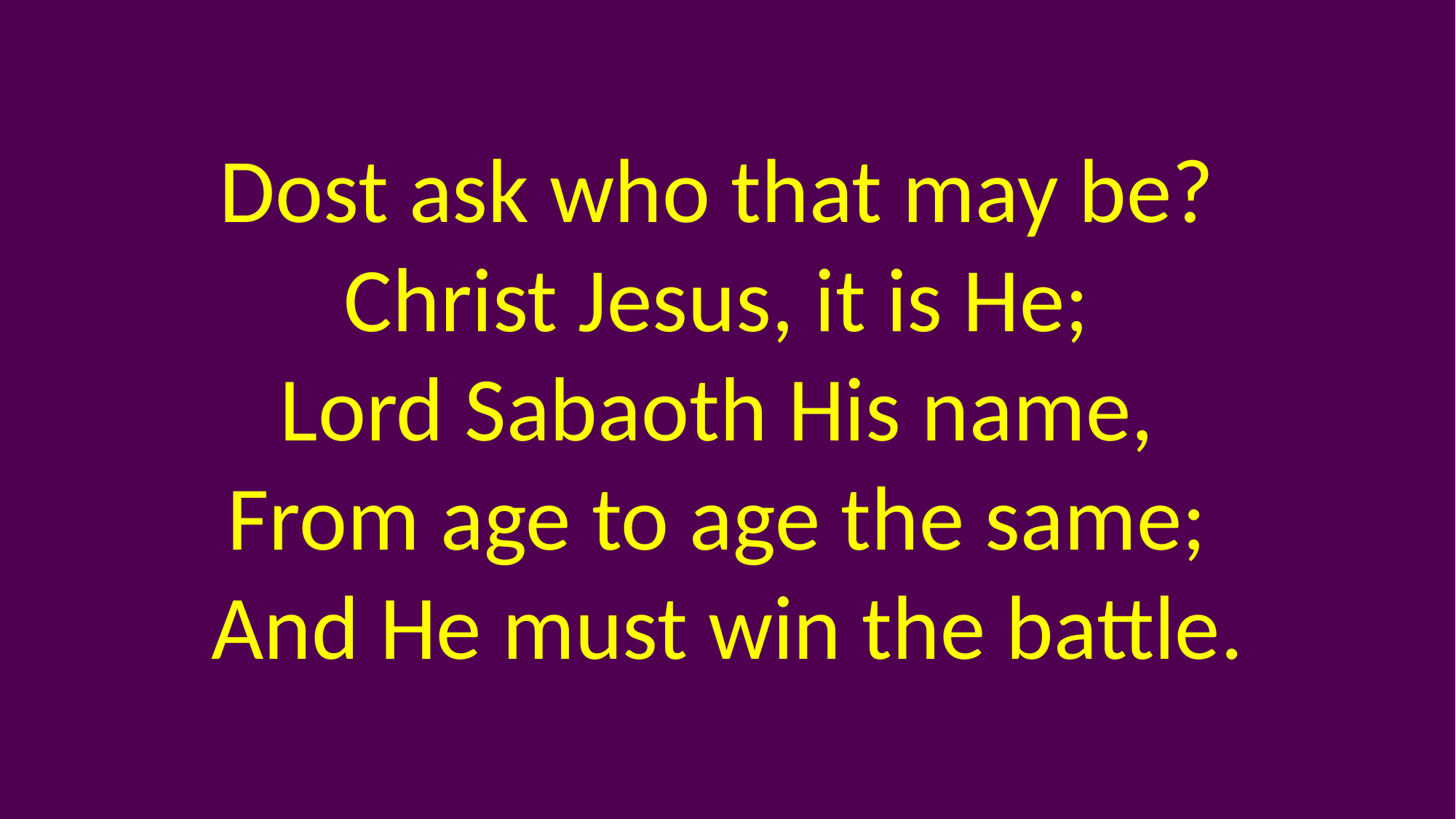

Dost ask who that may be?
Christ Jesus, it is He;
Lord Sabaoth His name,
From age to age the same;
And He must win the battle.